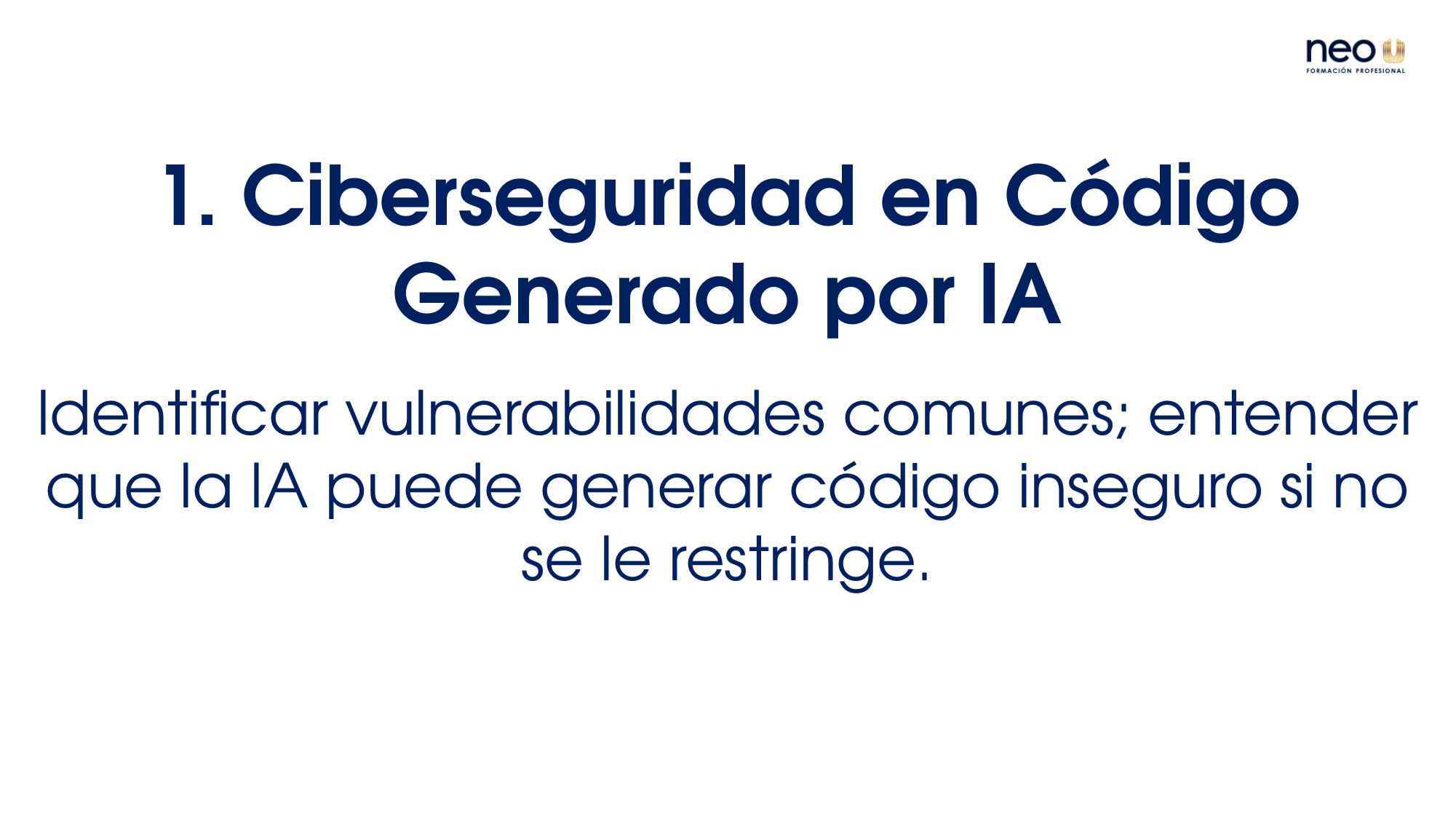

1. Ciberseguridad en Código Generado por IA
Identificar vulnerabilidades comunes; entender que la IA puede generar código inseguro si no se le restringe.